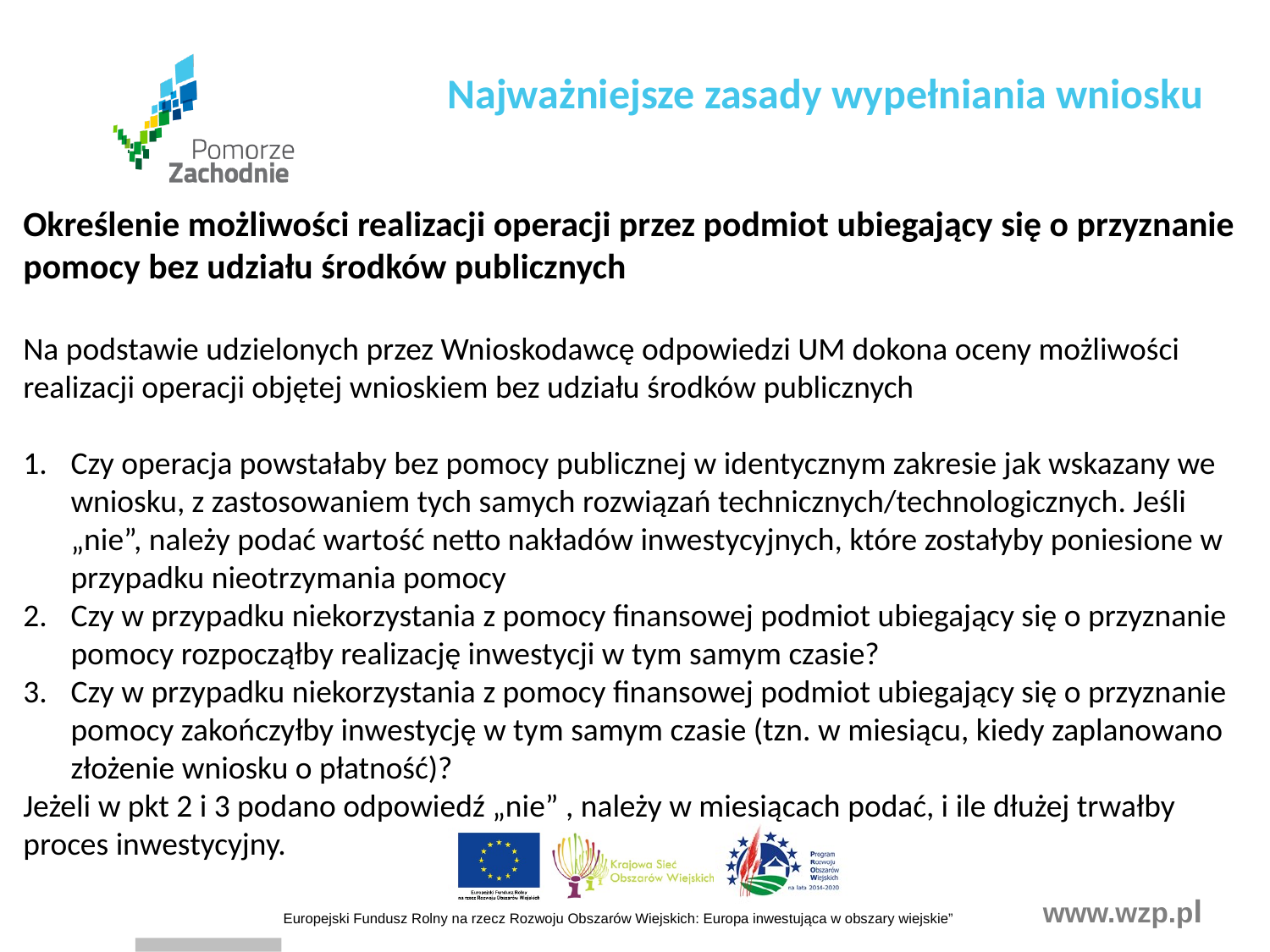

Najważniejsze zasady wypełniania wniosku
Określenie możliwości realizacji operacji przez podmiot ubiegający się o przyznanie pomocy bez udziału środków publicznych

Na podstawie udzielonych przez Wnioskodawcę odpowiedzi UM dokona oceny możliwości realizacji operacji objętej wnioskiem bez udziału środków publicznych

Czy operacja powstałaby bez pomocy publicznej w identycznym zakresie jak wskazany we wniosku, z zastosowaniem tych samych rozwiązań technicznych/technologicznych. Jeśli „nie”, należy podać wartość netto nakładów inwestycyjnych, które zostałyby poniesione w przypadku nieotrzymania pomocy
Czy w przypadku niekorzystania z pomocy finansowej podmiot ubiegający się o przyznanie pomocy rozpocząłby realizację inwestycji w tym samym czasie?
Czy w przypadku niekorzystania z pomocy finansowej podmiot ubiegający się o przyznanie pomocy zakończyłby inwestycję w tym samym czasie (tzn. w miesiącu, kiedy zaplanowano złożenie wniosku o płatność)?
Jeżeli w pkt 2 i 3 podano odpowiedź „nie” , należy w miesiącach podać, i ile dłużej trwałby proces inwestycyjny.